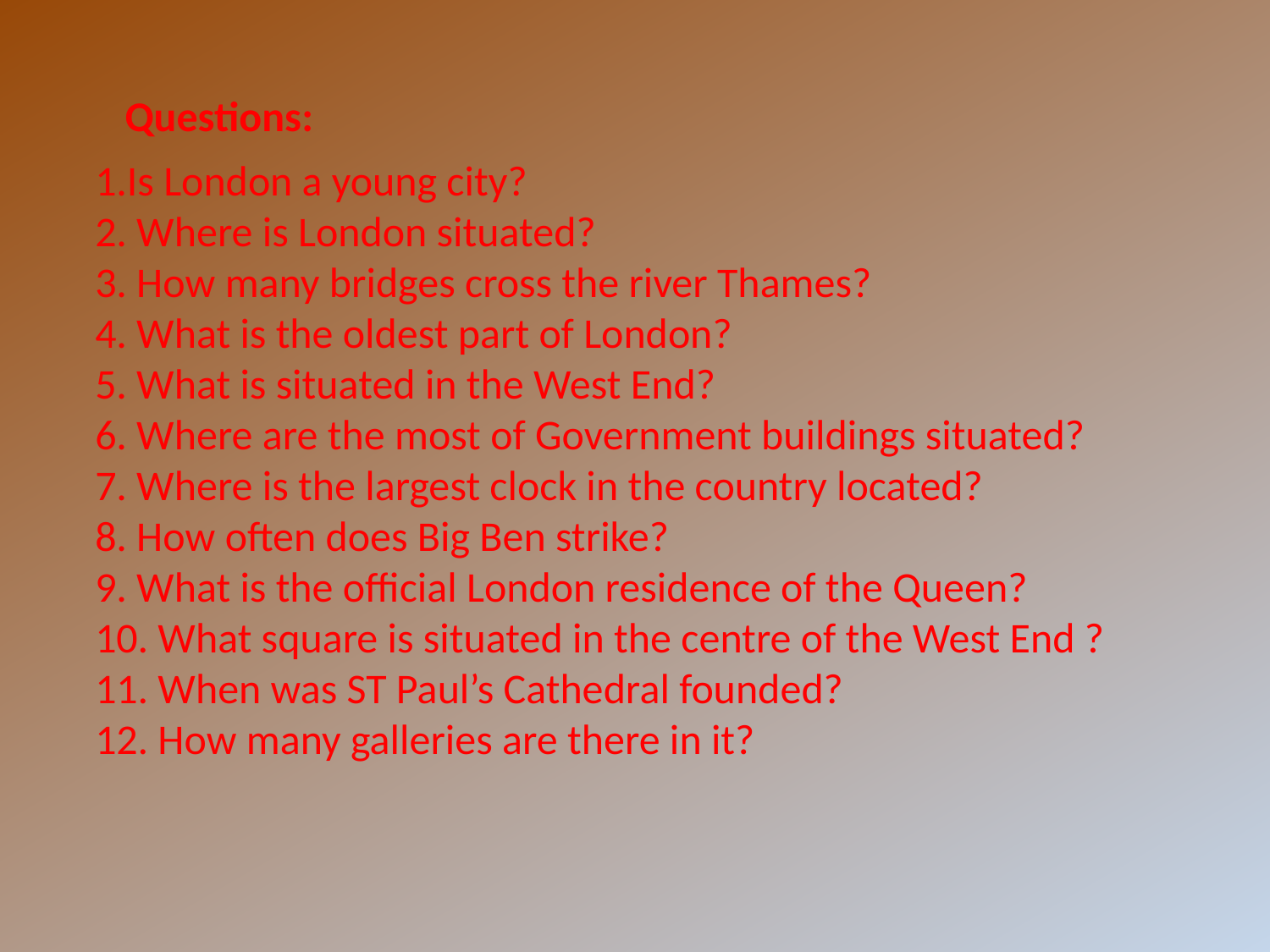

Questions:

     1.Is London a young city?
2. Where is London situated?
3. How many bridges cross the river Thames?
     4. What is the oldest part of London?
5. What is situated in the West End?
6. Where are the most of Government buildings situated?
7. Where is the largest clock in the country located?
8. How often does Big Ben strike?
9. What is the official London residence of the Queen?
10. What square is situated in the centre of the West End ?
11. When was ST Paul’s Cathedral founded?
     12. How many galleries are there in it?